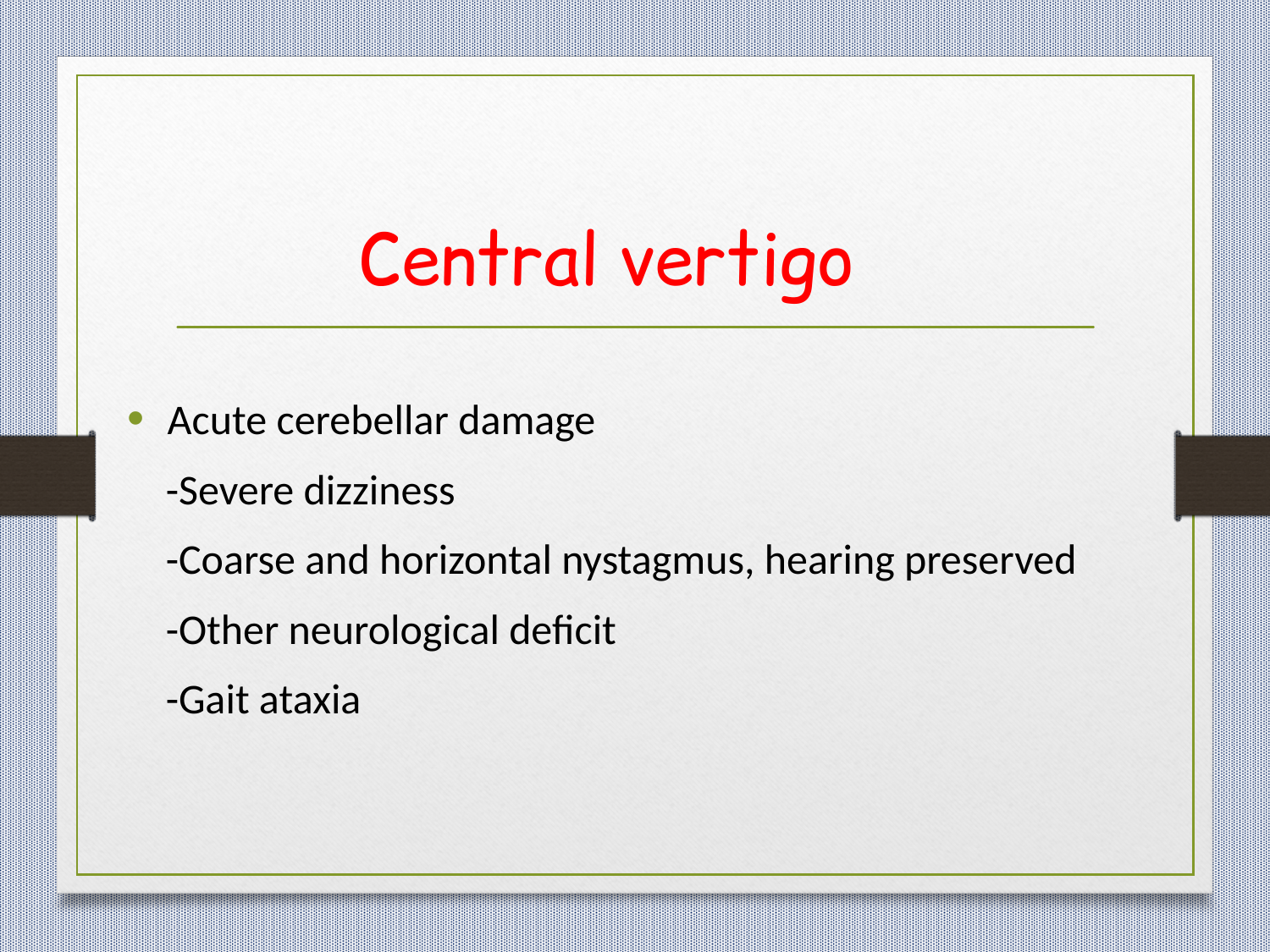

# Central vertigo
Acute cerebellar damage
    -Severe dizziness
    -Coarse and horizontal nystagmus, hearing preserved
    -Other neurological deficit
    -Gait ataxia